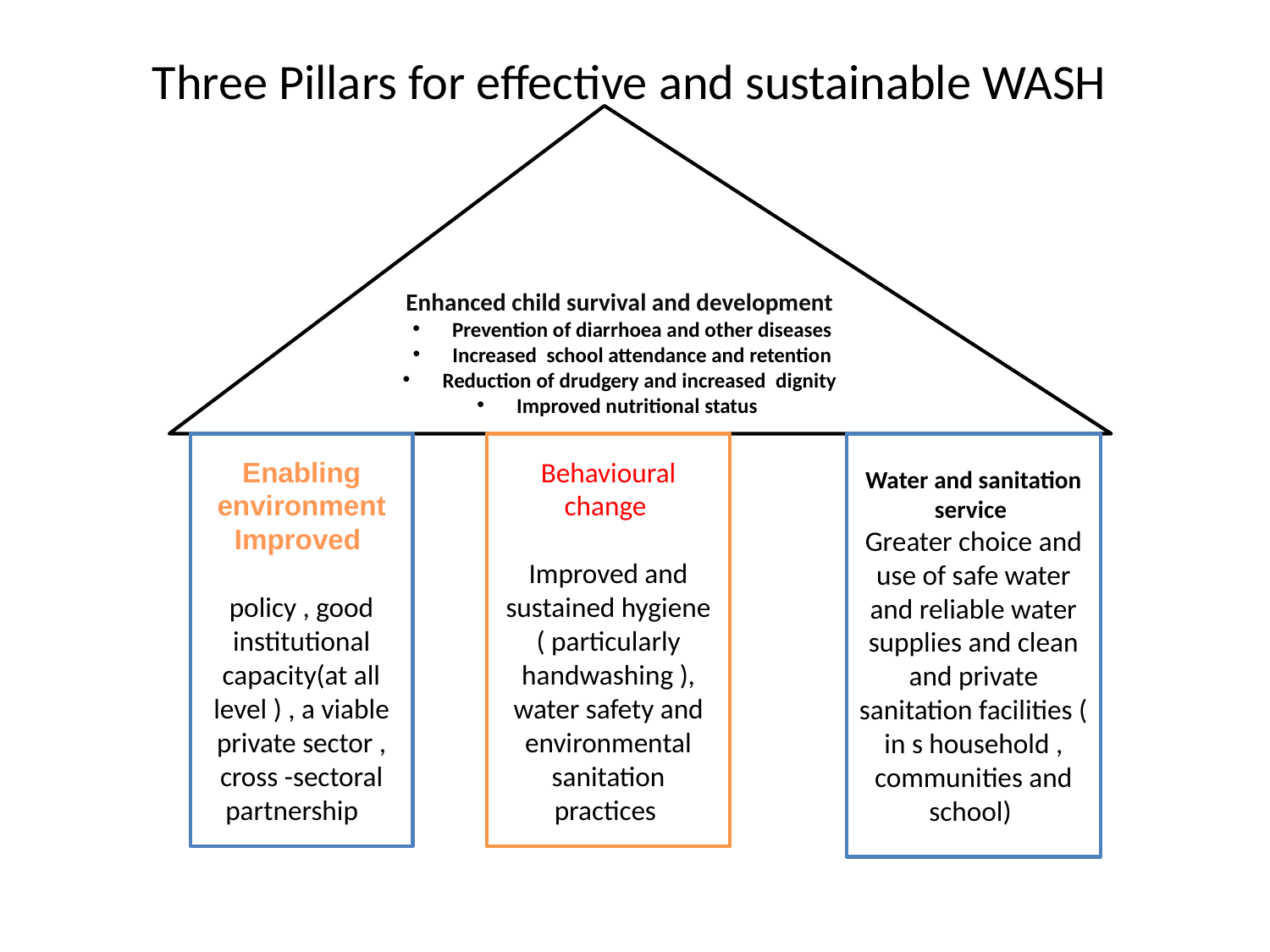

# Three Pillars for effective and sustainable WASH
Enhanced child survival and development
Prevention of diarrhoea and other diseases
Increased  school attendance and retention
Reduction of drudgery and increased  dignity
Improved nutritional status
Behavioural change

Improved and sustained hygiene ( particularly handwashing ), water safety and environmental sanitation practices
Water and sanitation service
Greater choice and use of safe water and reliable water supplies and clean and private sanitation facilities ( in s household , communities and school)
Enabling environment
Improved

policy , good institutional capacity(at all level ) , a viable private sector , cross -sectoral partnership